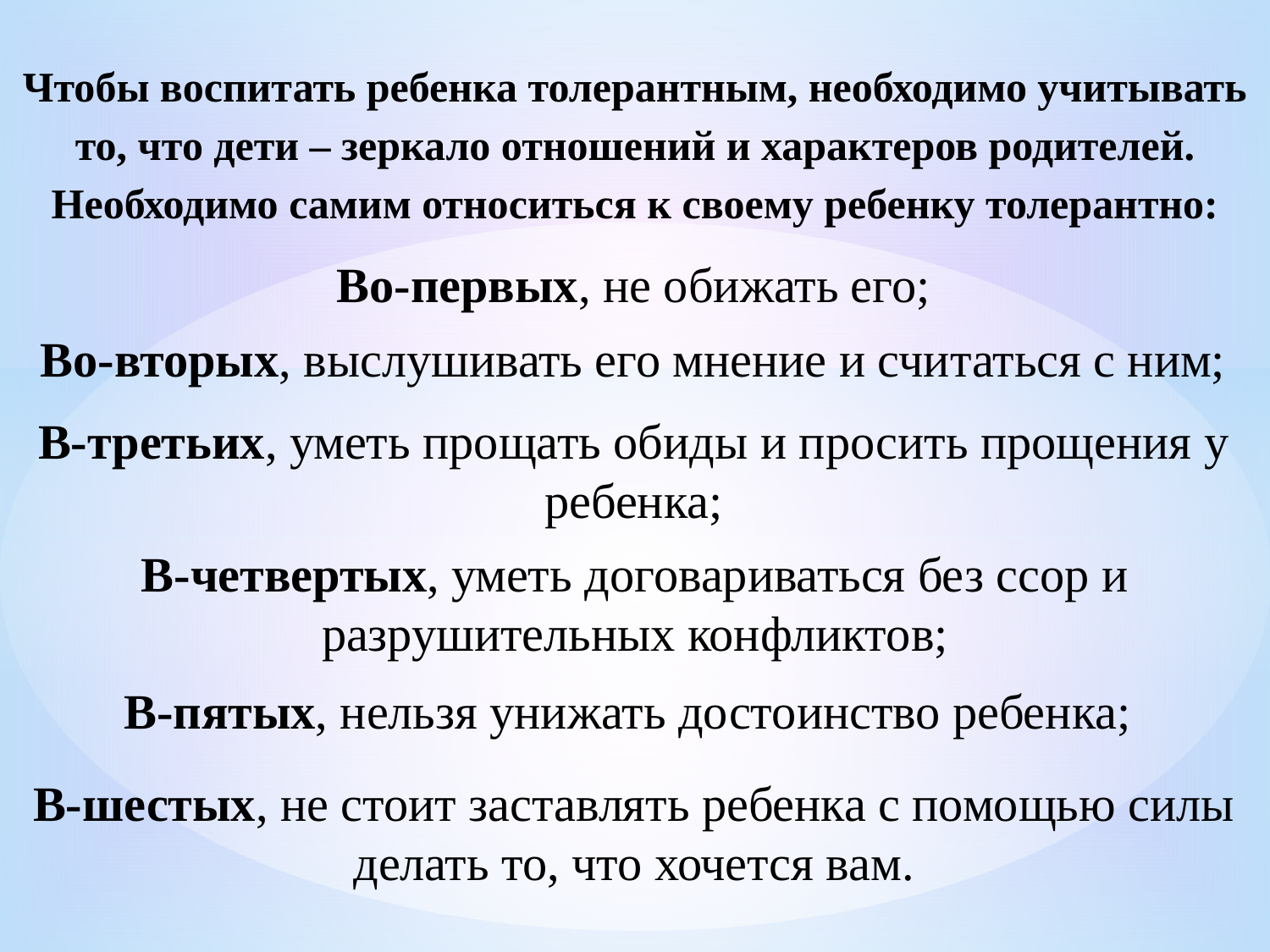

Чтобы воспитать ребенка толерантным, необходимо учитывать то, что дети – зеркало отношений и характеров родителей. Необходимо самим относиться к своему ребенку толерантно:
Во-первых, не обижать его;
Во-вторых, выслушивать его мнение и считаться с ним;
В-третьих, уметь прощать обиды и просить прощения у ребенка;
В-четвертых, уметь договариваться без ссор и разрушительных конфликтов;
В-пятых, нельзя унижать достоинство ребенка;
В-шестых, не стоит заставлять ребенка с помощью силы делать то, что хочется вам.